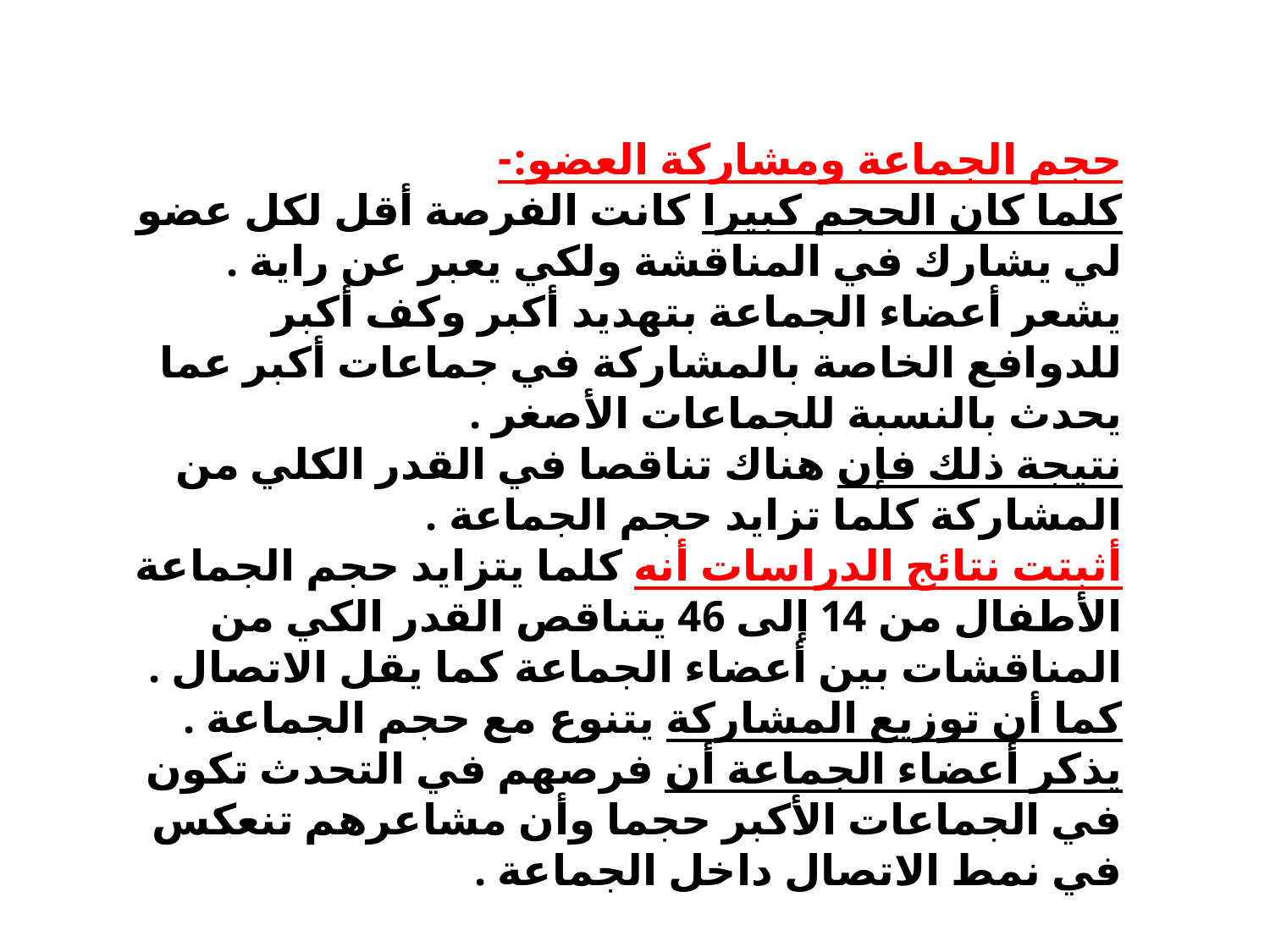

حجم الجماعة ومشاركة العضو:-
كلما كان الحجم كبيرا كانت الفرصة أقل لكل عضو لي يشارك في المناقشة ولكي يعبر عن راية .
يشعر أعضاء الجماعة بتهديد أكبر وكف أكبر للدوافع الخاصة بالمشاركة في جماعات أكبر عما يحدث بالنسبة للجماعات الأصغر .
نتيجة ذلك فإن هناك تناقصا في القدر الكلي من المشاركة كلما تزايد حجم الجماعة .
أثبتت نتائج الدراسات أنه كلما يتزايد حجم الجماعة الأطفال من 14 إلى 46 يتناقص القدر الكي من المناقشات بين أعضاء الجماعة كما يقل الاتصال .
كما أن توزيع المشاركة يتنوع مع حجم الجماعة .
يذكر أعضاء الجماعة أن فرصهم في التحدث تكون في الجماعات الأكبر حجما وأن مشاعرهم تنعكس في نمط الاتصال داخل الجماعة .